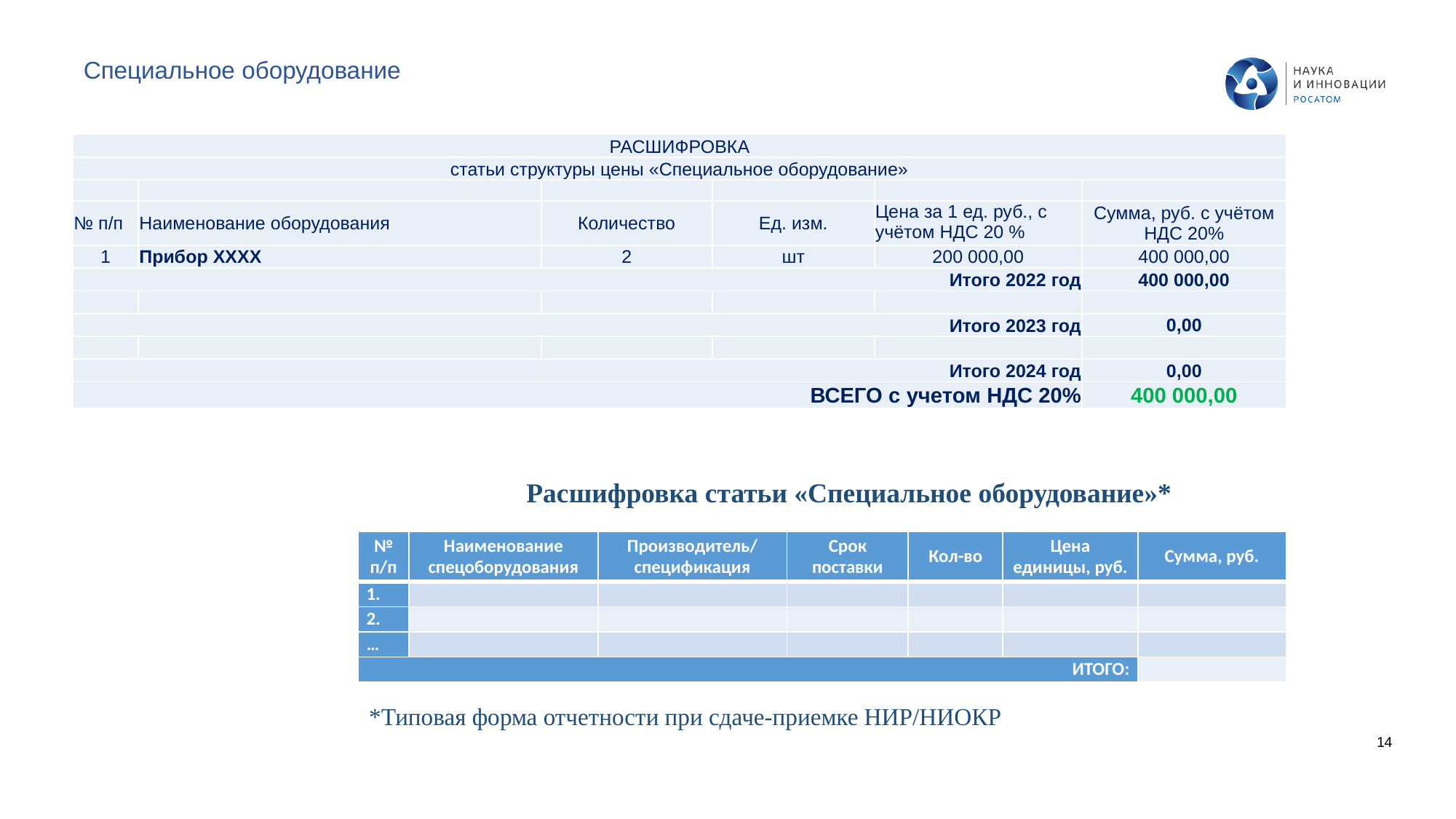

Специальное оборудование
| РАСШИФРОВКА |  |  |  |  |  |
| --- | --- | --- | --- | --- | --- |
| статьи структуры цены «Специальное оборудование» |  |  |  |  |  |
|  |  |  |  |  |  |
| № п/п | Наименование оборудования | Количество | Ед. изм. | Цена за 1 ед. руб., с учётом НДС 20 % | Сумма, руб. с учётом НДС 20% |
| 1 | Прибор ХХХХ | 2 | шт | 200 000,00 | 400 000,00 |
| Итого 2022 год |  |  |  |  | 400 000,00 |
|  |  |  |  |  |  |
| Итого 2023 год |  |  |  |  | 0,00 |
|  |  |  |  |  |  |
| Итого 2024 год |  |  |  |  | 0,00 |
| ВСЕГО с учетом НДС 20% |  |  |  |  | 400 000,00 |
Расшифровка статьи «Специальное оборудование»*
| № п/п | Наименование спецоборудования | Производитель/ спецификация | Срок поставки | Кол-во | Цена единицы, руб. | Сумма, руб. |
| --- | --- | --- | --- | --- | --- | --- |
| 1. |  |  |  |  |  |  |
| 2. |  |  |  |  |  |  |
| … |  |  |  |  |  |  |
| ИТОГО: |  |  |  |  |  |  |
*Типовая форма отчетности при сдаче-приемке НИР/НИОКР